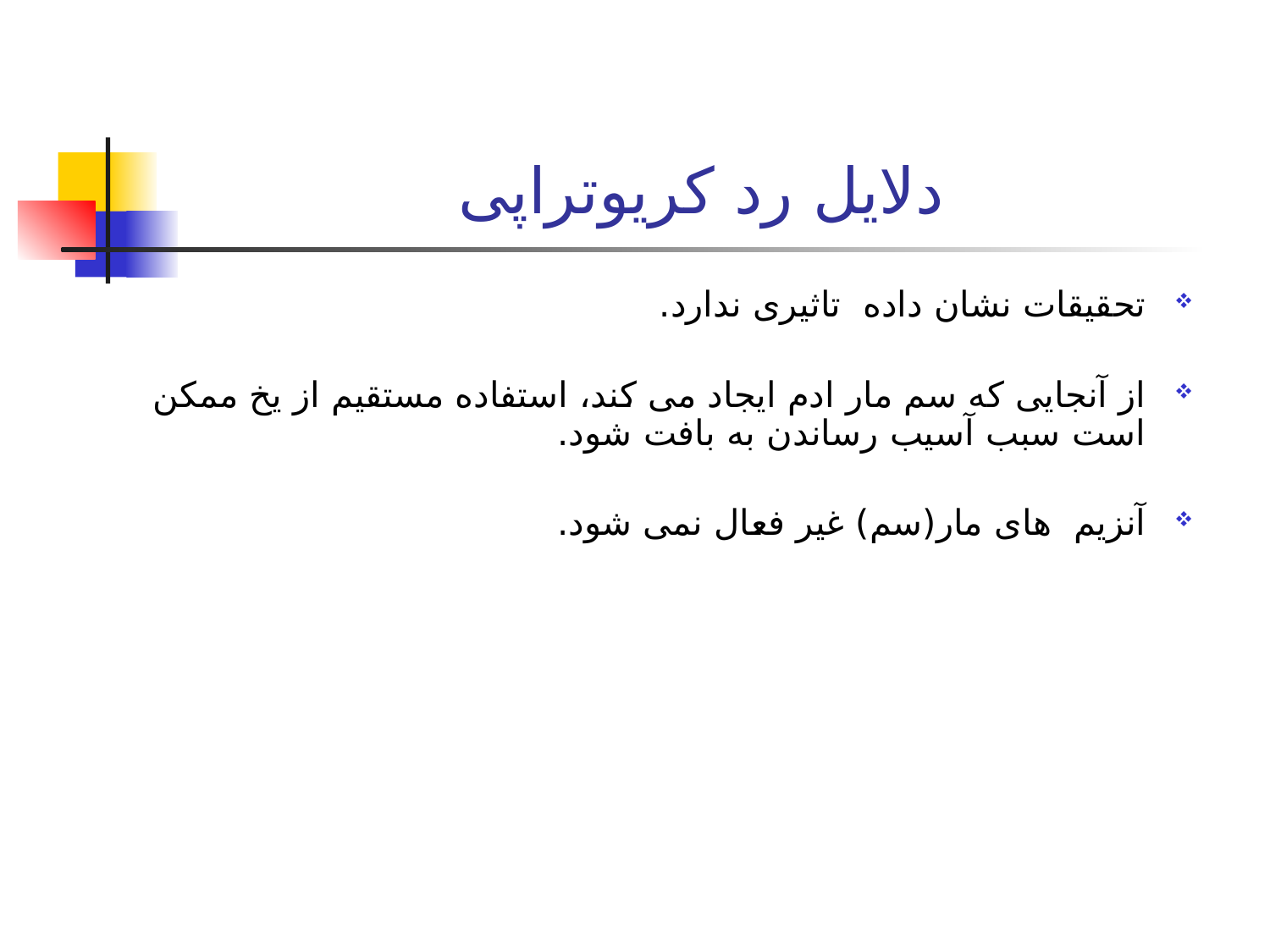

# دلایل رد کریوتراپی
تحقیقات نشان داده  تاثیری ندارد.

از آنجایی که سم مار ادم ایجاد می کند، استفاده مستقیم از یخ ممکن است سبب آسیب رساندن به بافت شود.

آنزیم  های مار(سم) غیر فعال نمی شود.